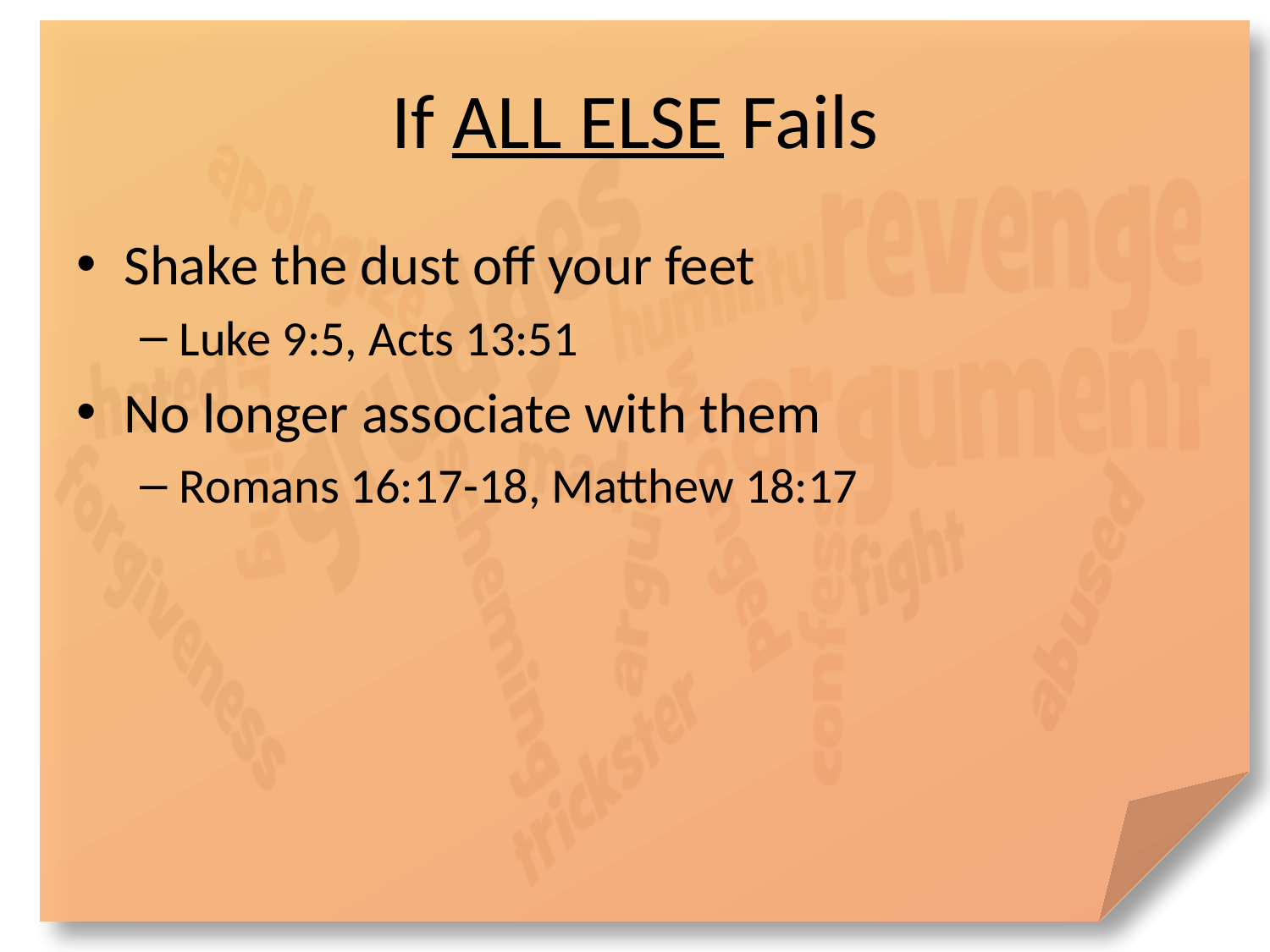

# If ALL ELSE Fails
Shake the dust off your feet
Luke 9:5, Acts 13:51
No longer associate with them
Romans 16:17-18, Matthew 18:17